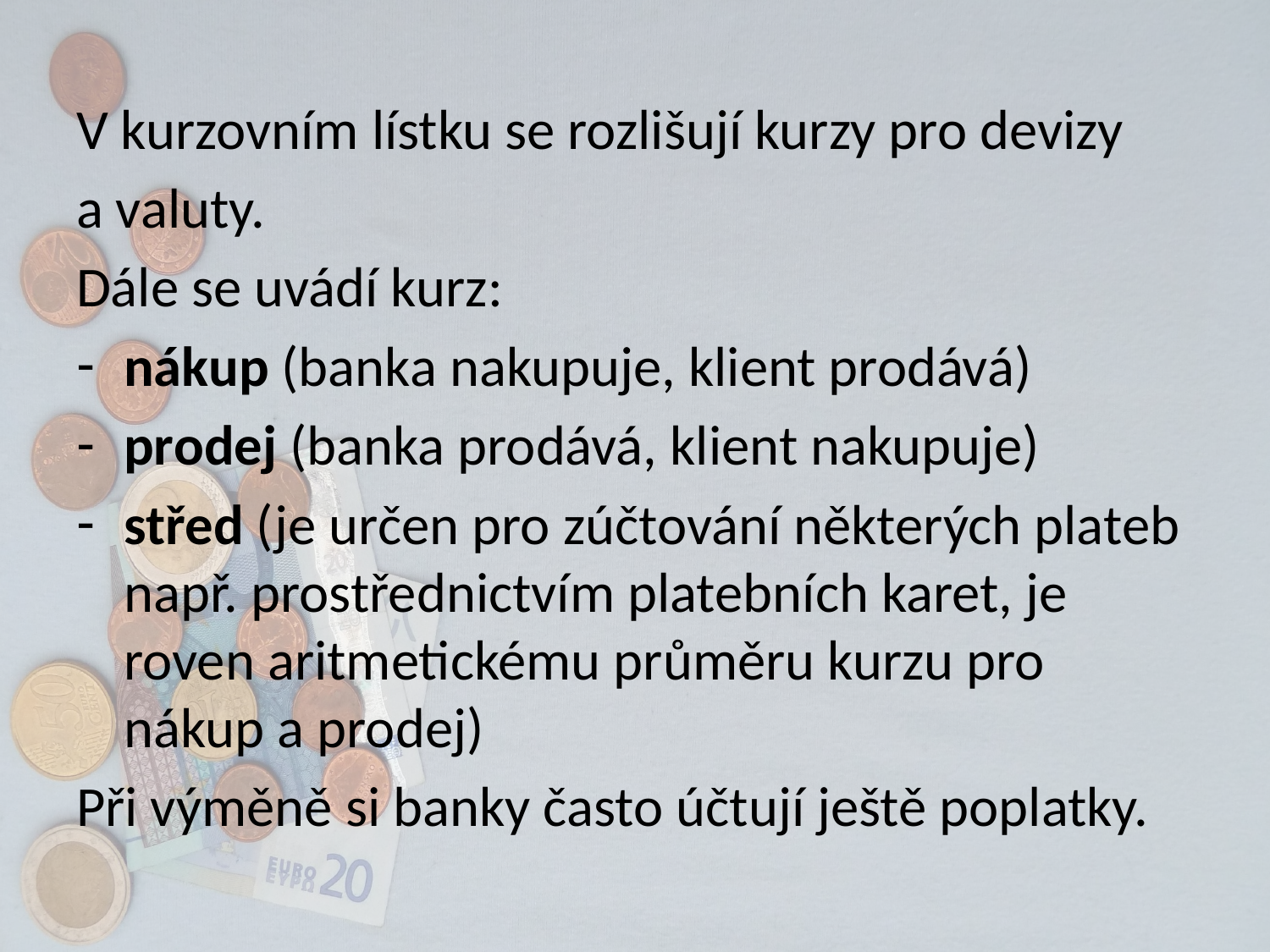

V kurzovním lístku se rozlišují kurzy pro devizy
a valuty.
Dále se uvádí kurz:
nákup (banka nakupuje, klient prodává)
prodej (banka prodává, klient nakupuje)
střed (je určen pro zúčtování některých plateb např. prostřednictvím platebních karet, je roven aritmetickému průměru kurzu pro nákup a prodej)
Při výměně si banky často účtují ještě poplatky.